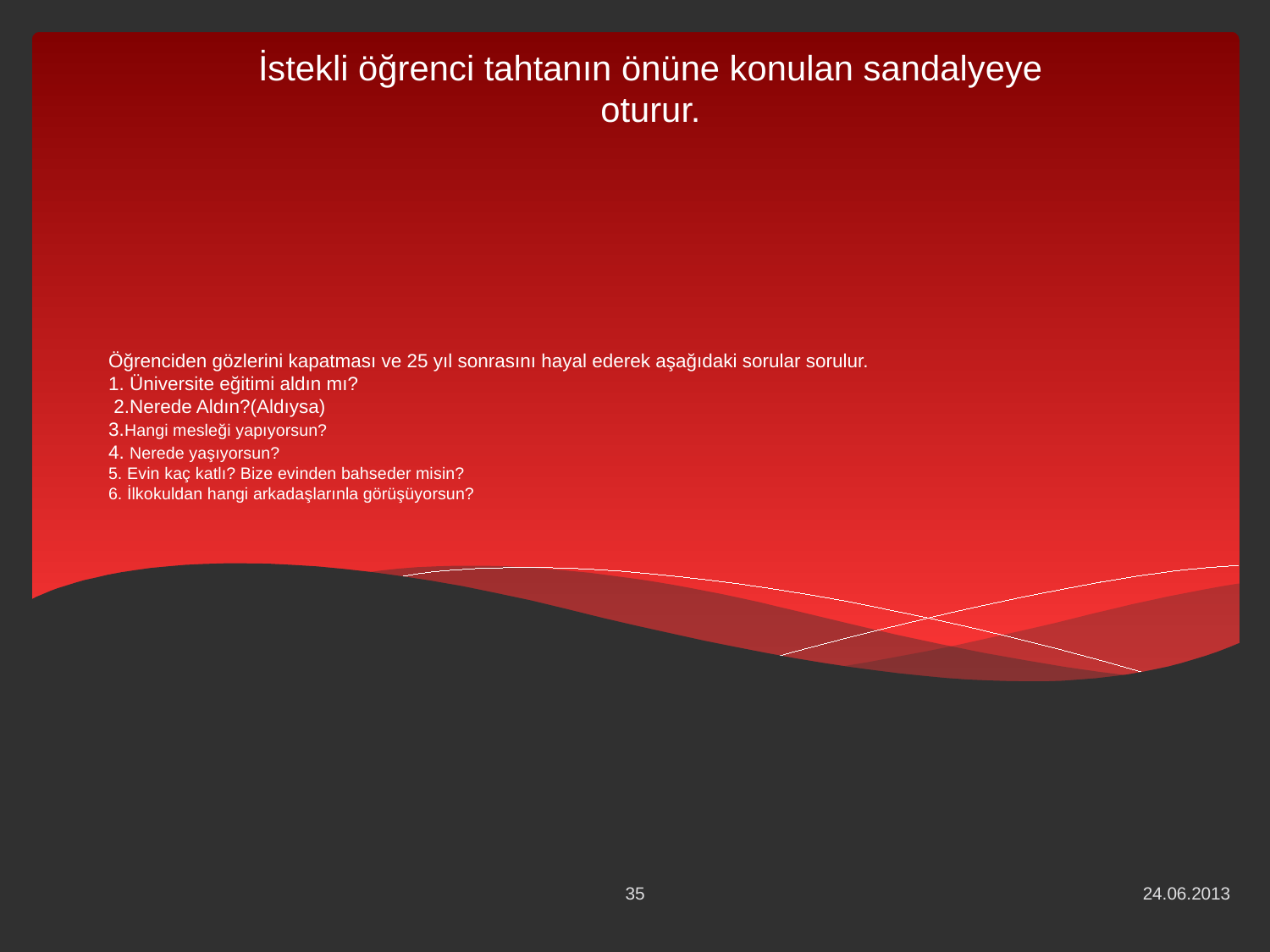

İstekli öğrenci tahtanın önüne konulan sandalyeye oturur.
# Öğrenciden gözlerini kapatması ve 25 yıl sonrasını hayal ederek aşağıdaki sorular sorulur. 1. Üniversite eğitimi aldın mı? 2.Nerede Aldın?(Aldıysa) 3.Hangi mesleği yapıyorsun? 4. Nerede yaşıyorsun? 5. Evin kaç katlı? Bize evinden bahseder misin? 6. İlkokuldan hangi arkadaşlarınla görüşüyorsun?
35
24.06.2013